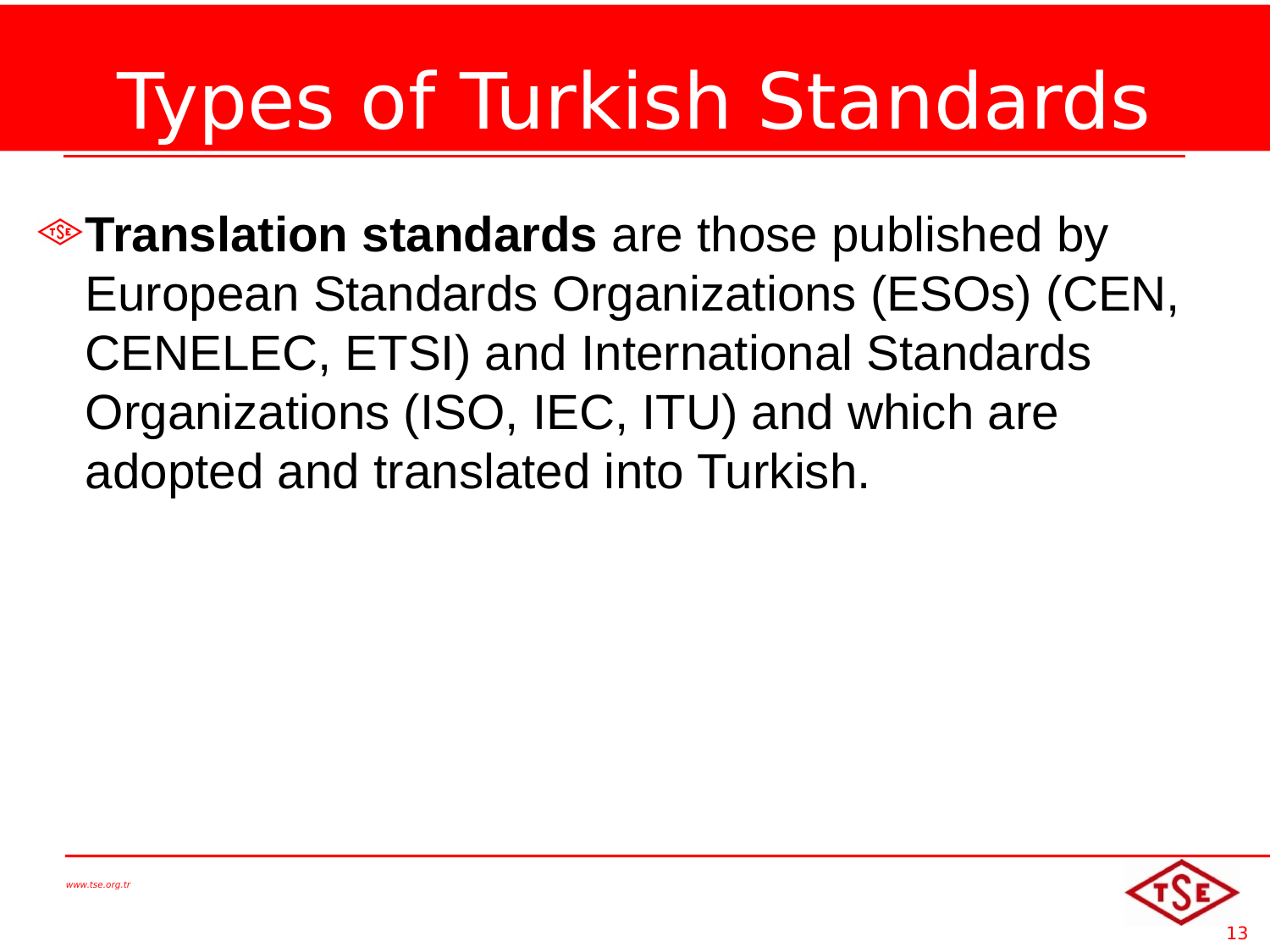

# Types of Turkish Standards
Translation standards are those published by European Standards Organizations (ESOs) (CEN, CENELEC, ETSI) and International Standards Organizations (ISO, IEC, ITU) and which are adopted and translated into Turkish.

www.tse.org.tr
13